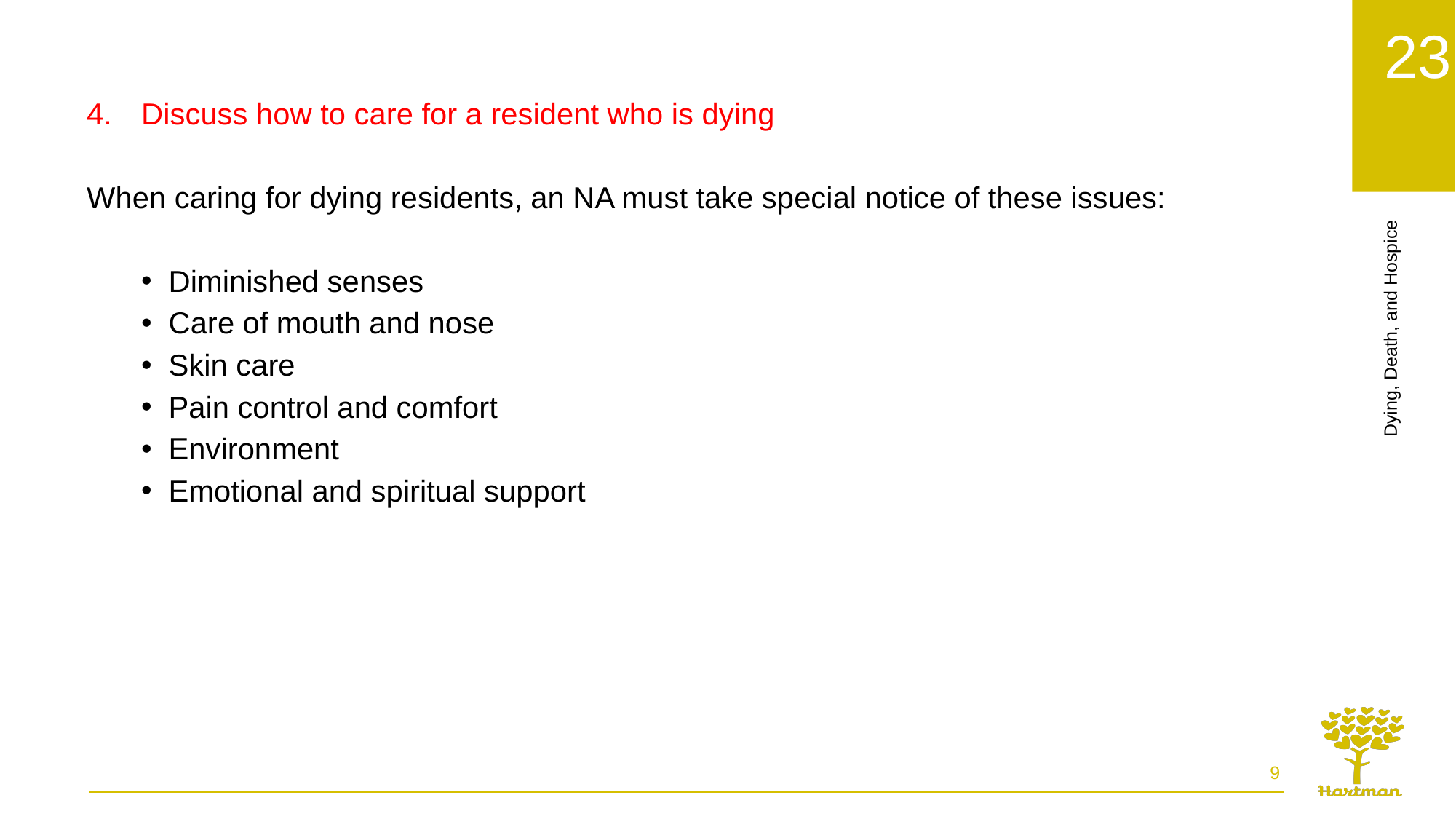

Discuss how to care for a resident who is dying

When caring for dying residents, an NA must take special notice of these issues:

Diminished senses
Care of mouth and nose
Skin care
Pain control and comfort
Environment
Emotional and spiritual support

9